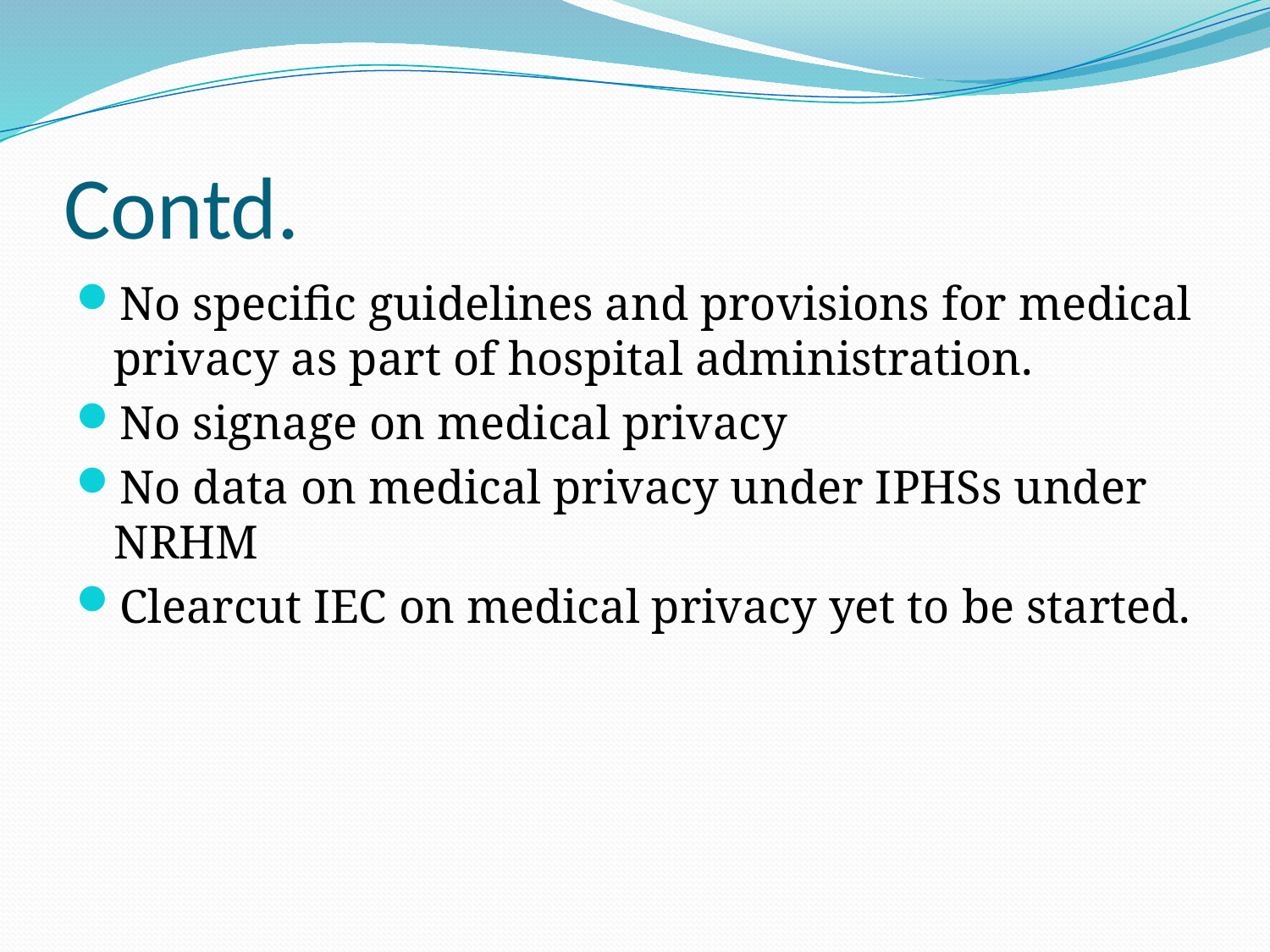

# Contd.
No specific guidelines and provisions for medical privacy as part of hospital administration.
No signage on medical privacy
No data on medical privacy under IPHSs under NRHM
Clearcut IEC on medical privacy yet to be started.